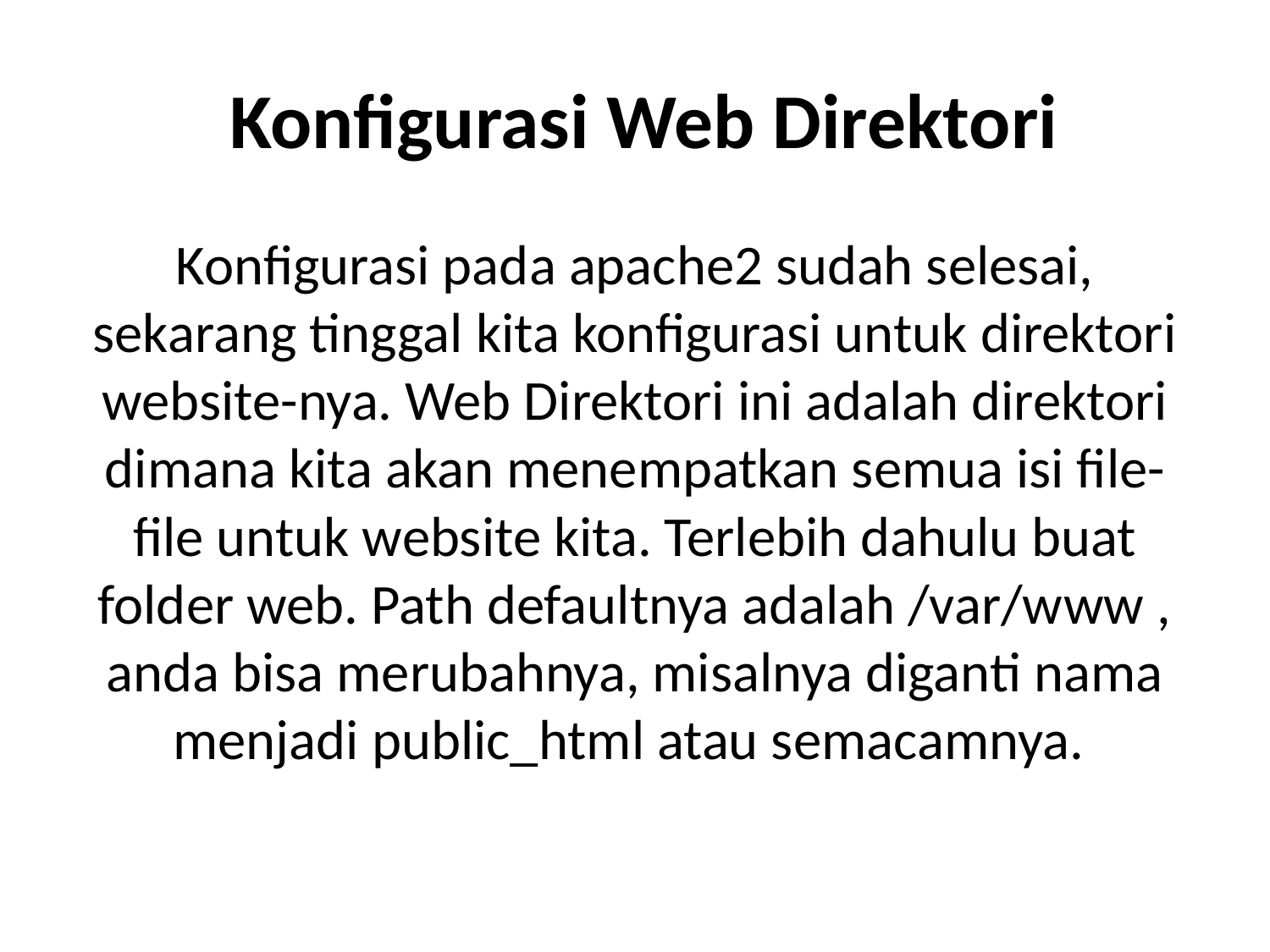

# Konfigurasi Web Direktori
Konfigurasi pada apache2 sudah selesai, sekarang tinggal kita konfigurasi untuk direktori website-nya. Web Direktori ini adalah direktori dimana kita akan menempatkan semua isi file-file untuk website kita. Terlebih dahulu buat folder web. Path defaultnya adalah /var/www , anda bisa merubahnya, misalnya diganti nama menjadi public_html atau semacamnya.